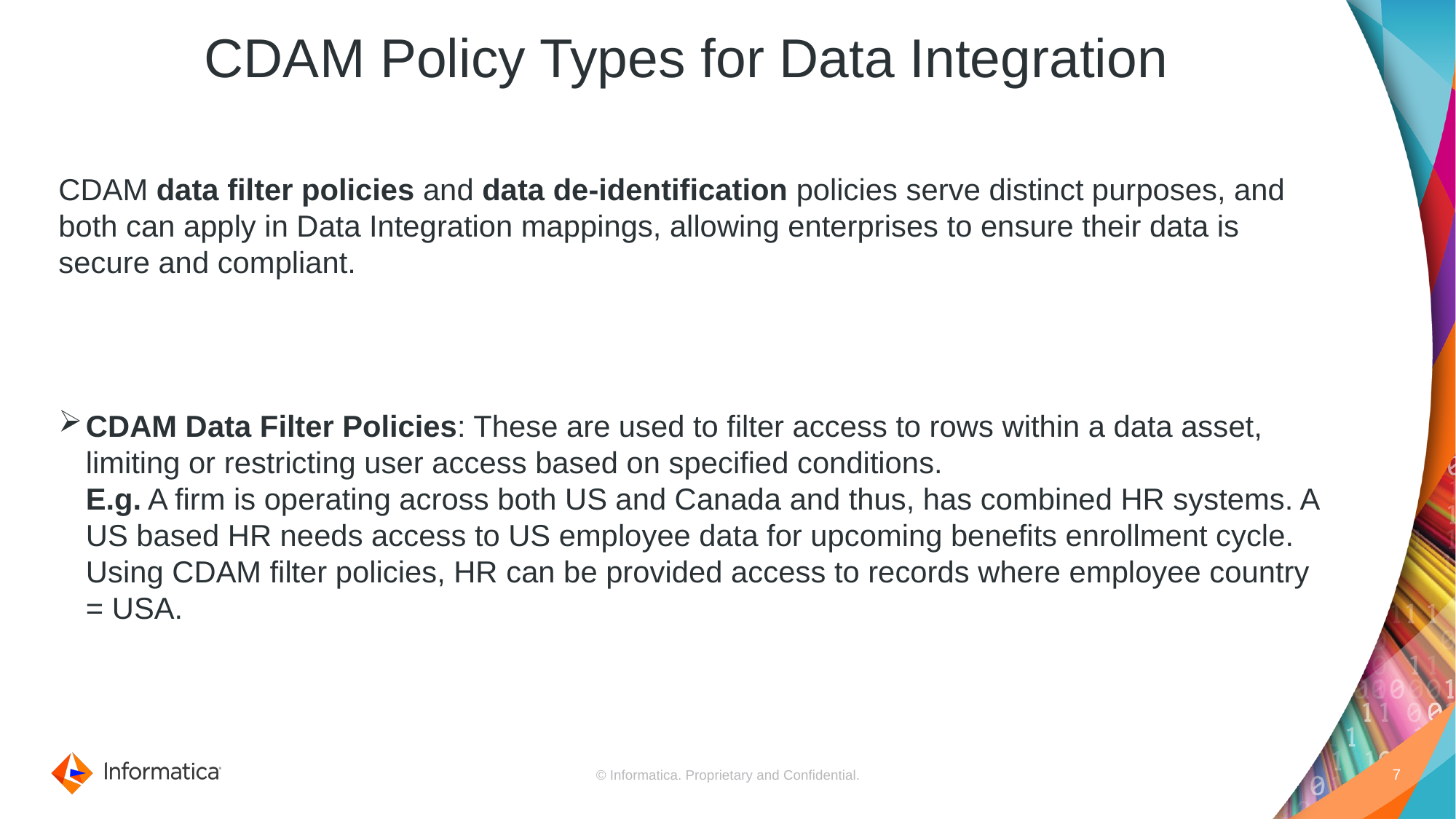

# CDAM Policy Types for Data Integration
CDAM data filter policies and data de-identification policies serve distinct purposes, and both can apply in Data Integration mappings, allowing enterprises to ensure their data is secure and compliant.

CDAM Data Filter Policies: These are used to filter access to rows within a data asset, limiting or restricting user access based on specified conditions.
E.g. A firm is operating across both US and Canada and thus, has combined HR systems. A US based HR needs access to US employee data for upcoming benefits enrollment cycle. Using CDAM filter policies, HR can be provided access to records where employee country = USA.